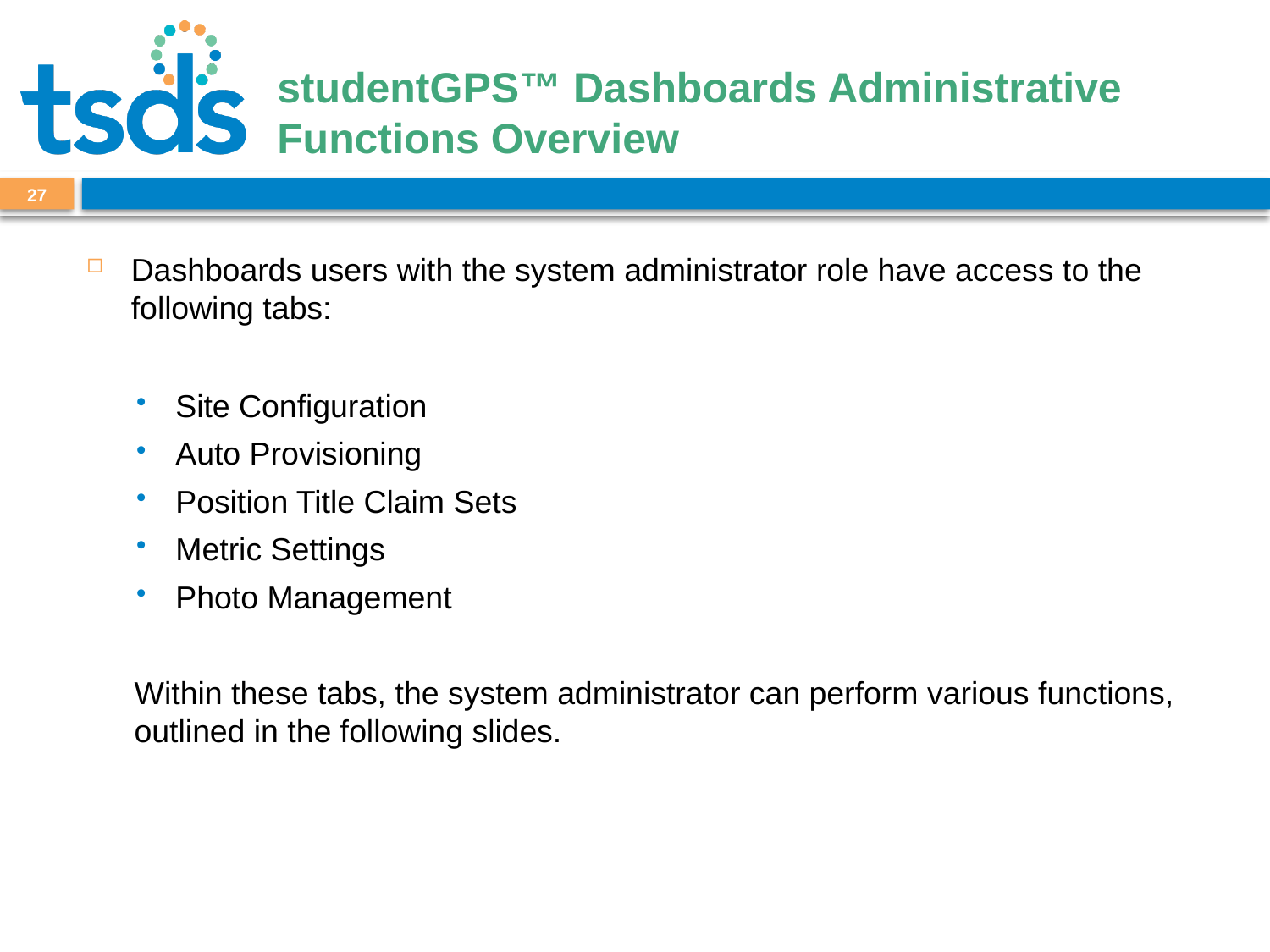

# studentGPS™ Dashboards Administrative Functions Overview
27
Dashboards users with the system administrator role have access to the following tabs:

Site Configuration
Auto Provisioning
Position Title Claim Sets
Metric Settings
Photo Management

Within these tabs, the system administrator can perform various functions, outlined in the following slides.